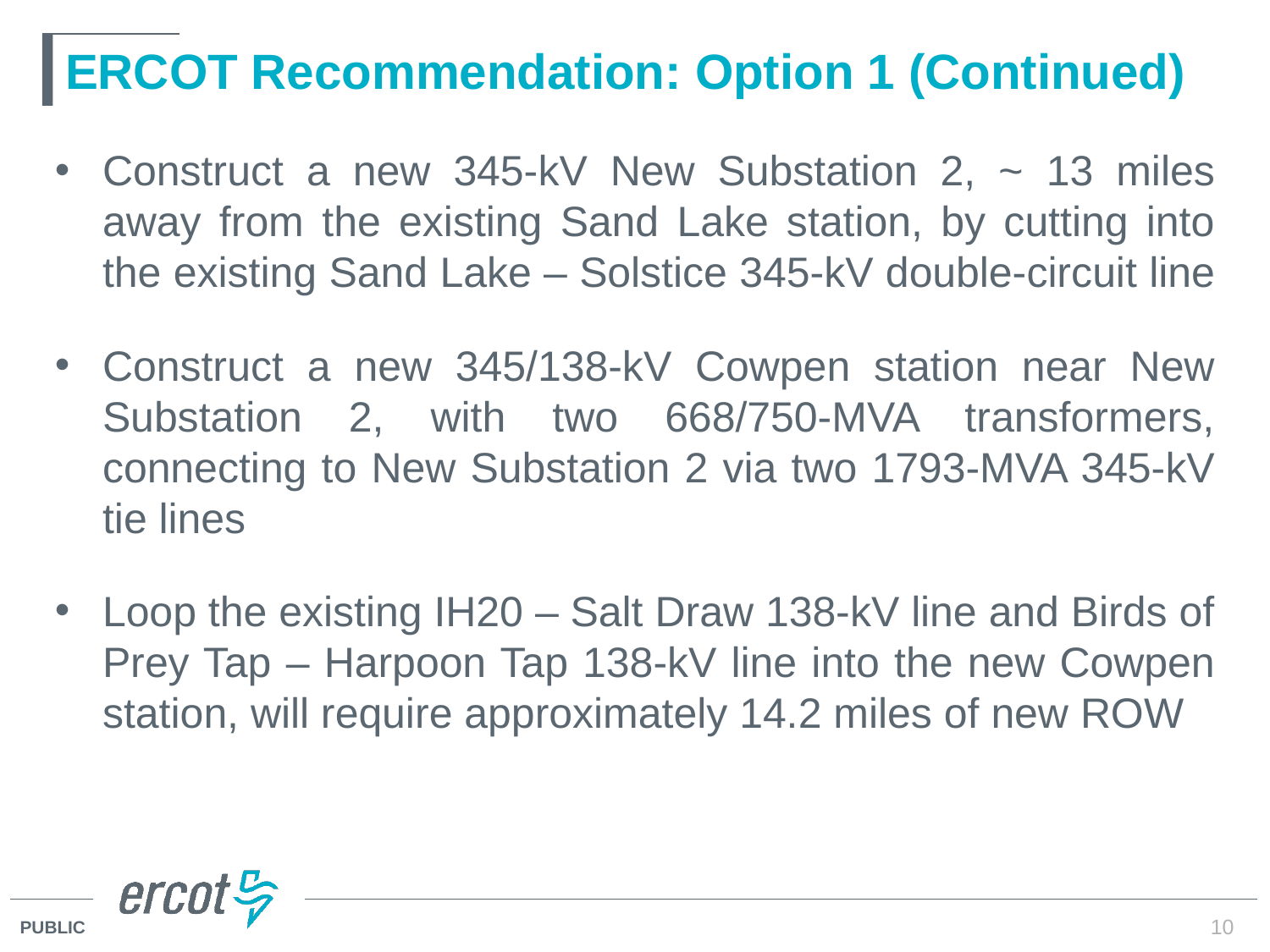

# ERCOT Recommendation: Option 1 (Continued)
Construct a new 345-kV New Substation 2, ~ 13 miles away from the existing Sand Lake station, by cutting into the existing Sand Lake – Solstice 345-kV double-circuit line
Construct a new 345/138-kV Cowpen station near New Substation 2, with two 668/750-MVA transformers, connecting to New Substation 2 via two 1793-MVA 345-kV tie lines
Loop the existing IH20 – Salt Draw 138-kV line and Birds of Prey Tap – Harpoon Tap 138-kV line into the new Cowpen station, will require approximately 14.2 miles of new ROW
10